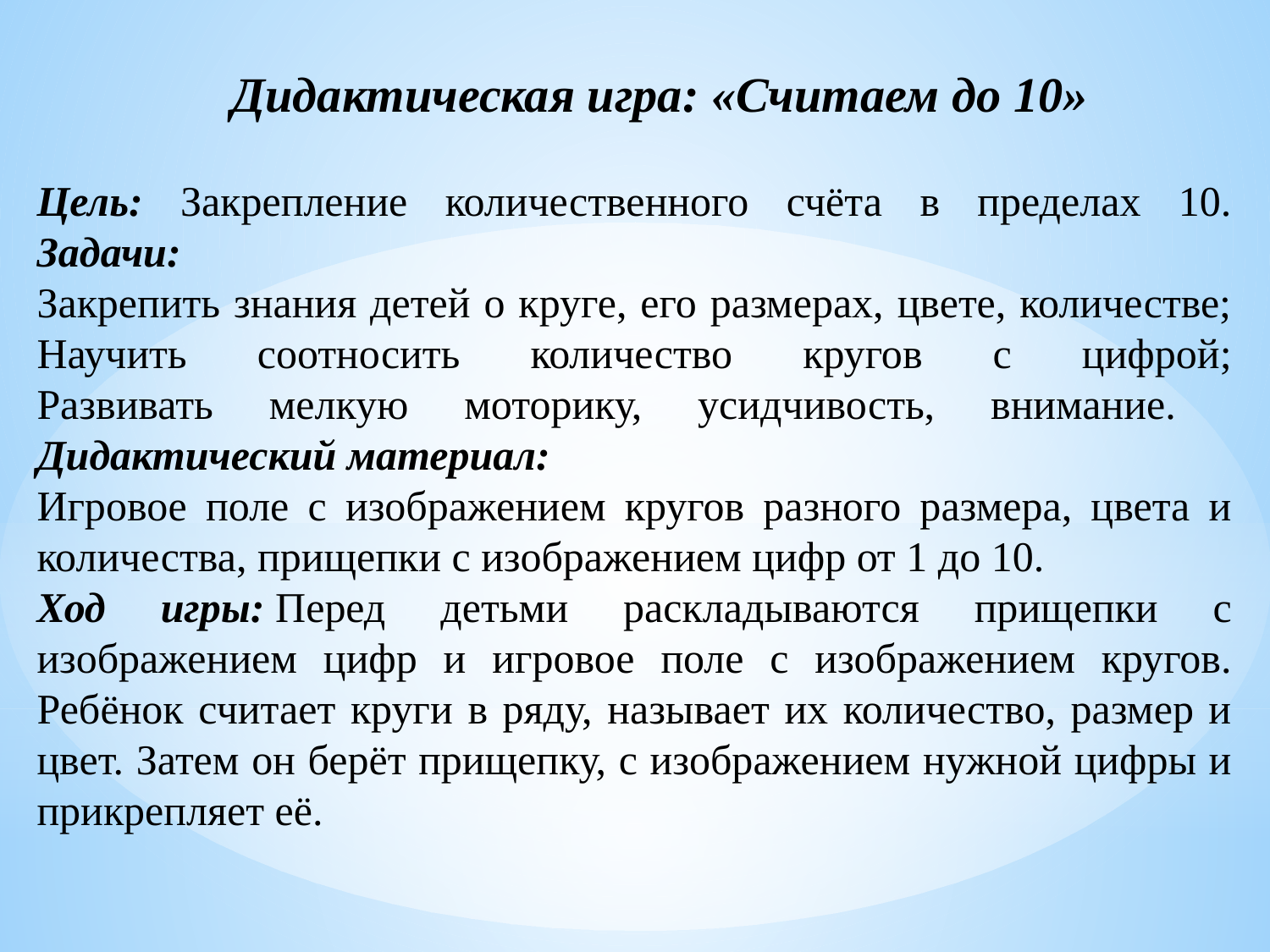

Дидактическая игра: «Считаем до 10»
Цель: Закрепление количественного счёта в пределах 10.
Задачи:
Закрепить знания детей о круге, его размерах, цвете, количестве;
Научить соотносить количество кругов с цифрой;
Развивать мелкую моторику, усидчивость, внимание.
Дидактический материал:
Игровое поле с изображением кругов разного размера, цвета и количества, прищепки с изображением цифр от 1 до 10.
Ход игры: Перед детьми раскладываются прищепки с изображением цифр и игровое поле с изображением кругов. Ребёнок считает круги в ряду, называет их количество, размер и цвет. Затем он берёт прищепку, с изображением нужной цифры и прикрепляет её.